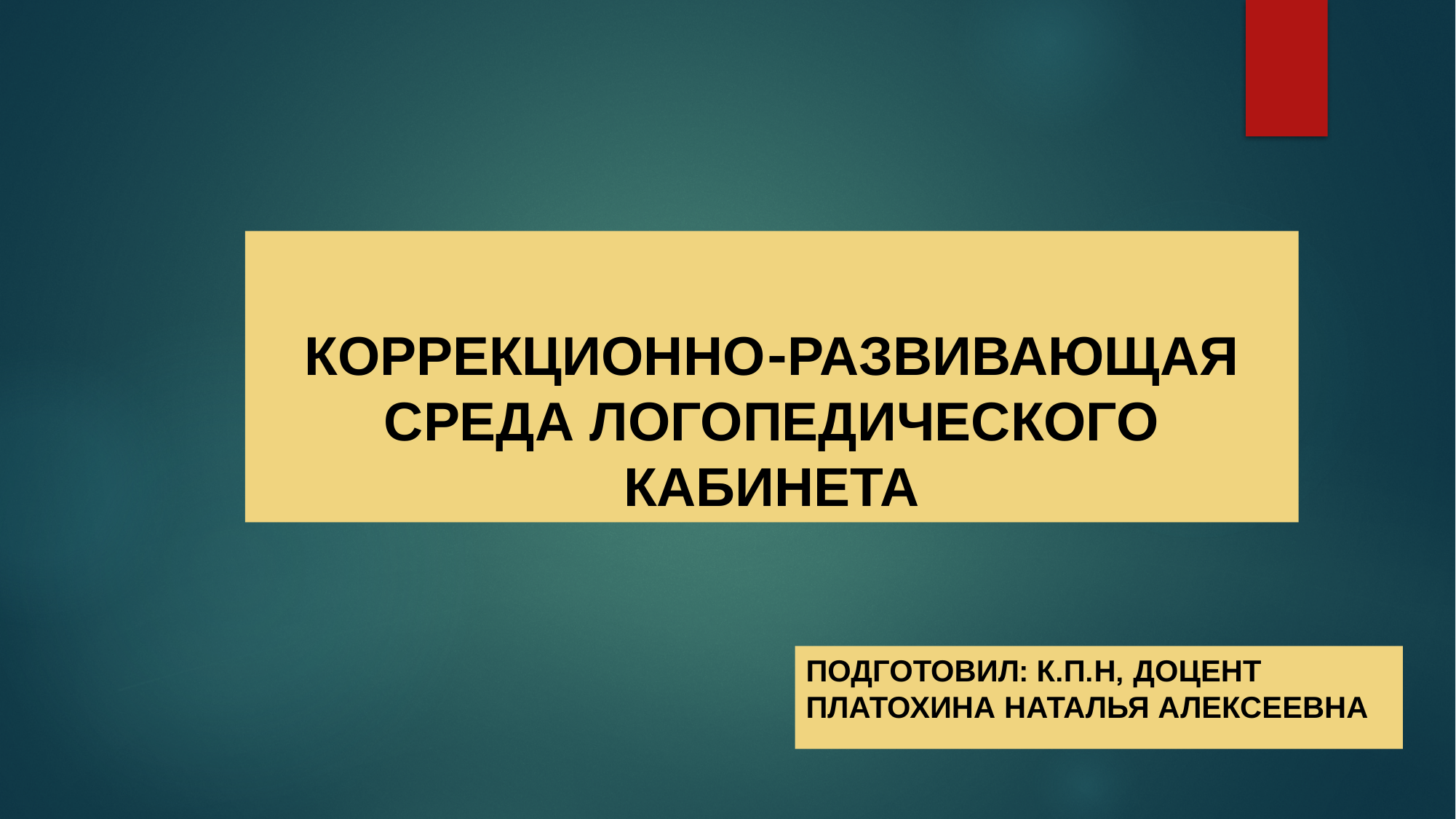

# КОРРЕКЦИОННО-РАЗВИВАЮЩАЯ СРЕДА ЛОГОПЕДИЧЕСКОГО КАБИНЕТА
Подготовил: к.п.н, доцент Платохина Наталья Алексеевна